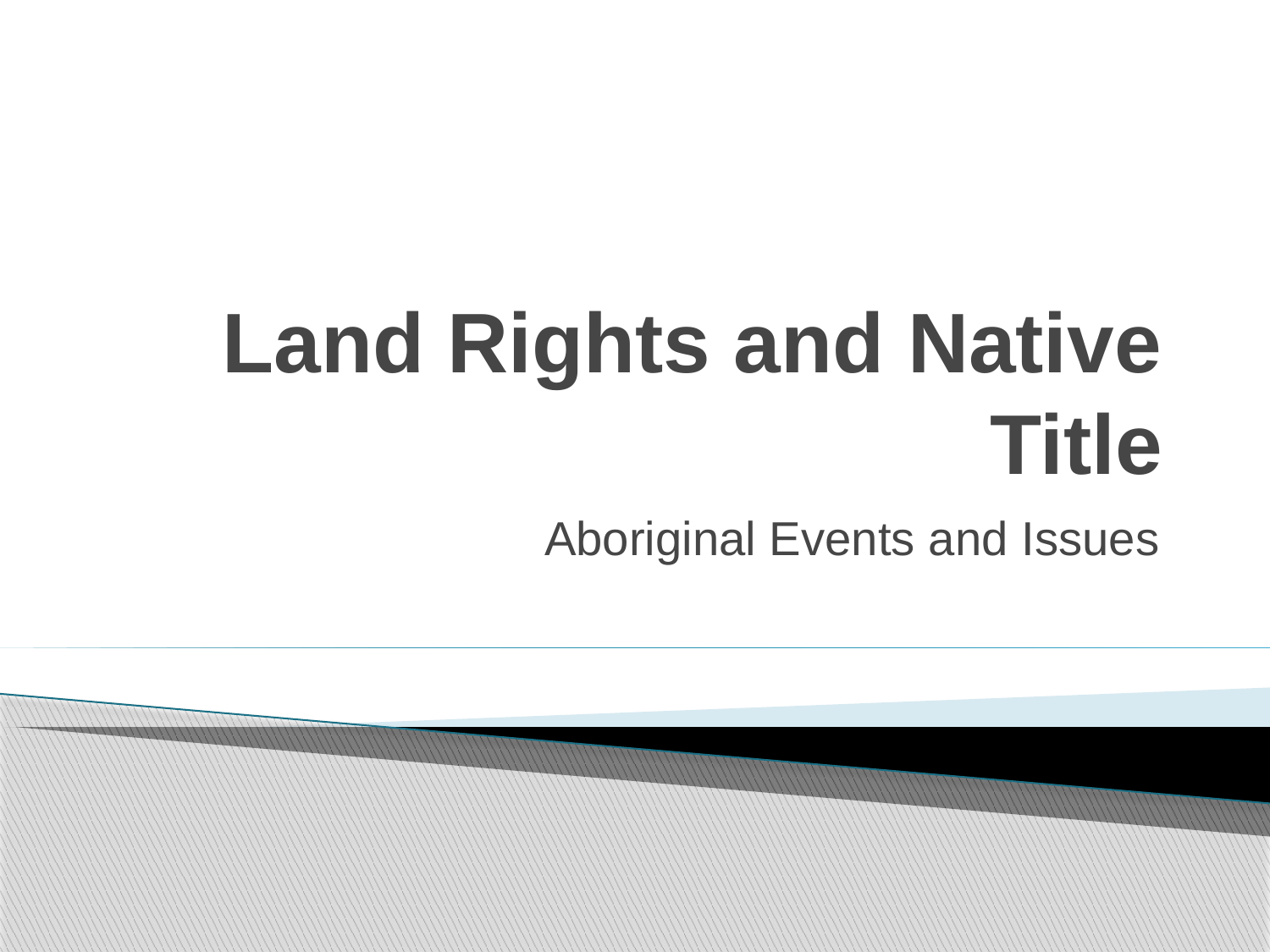

# Land Rights and Native Title
Aboriginal Events and Issues